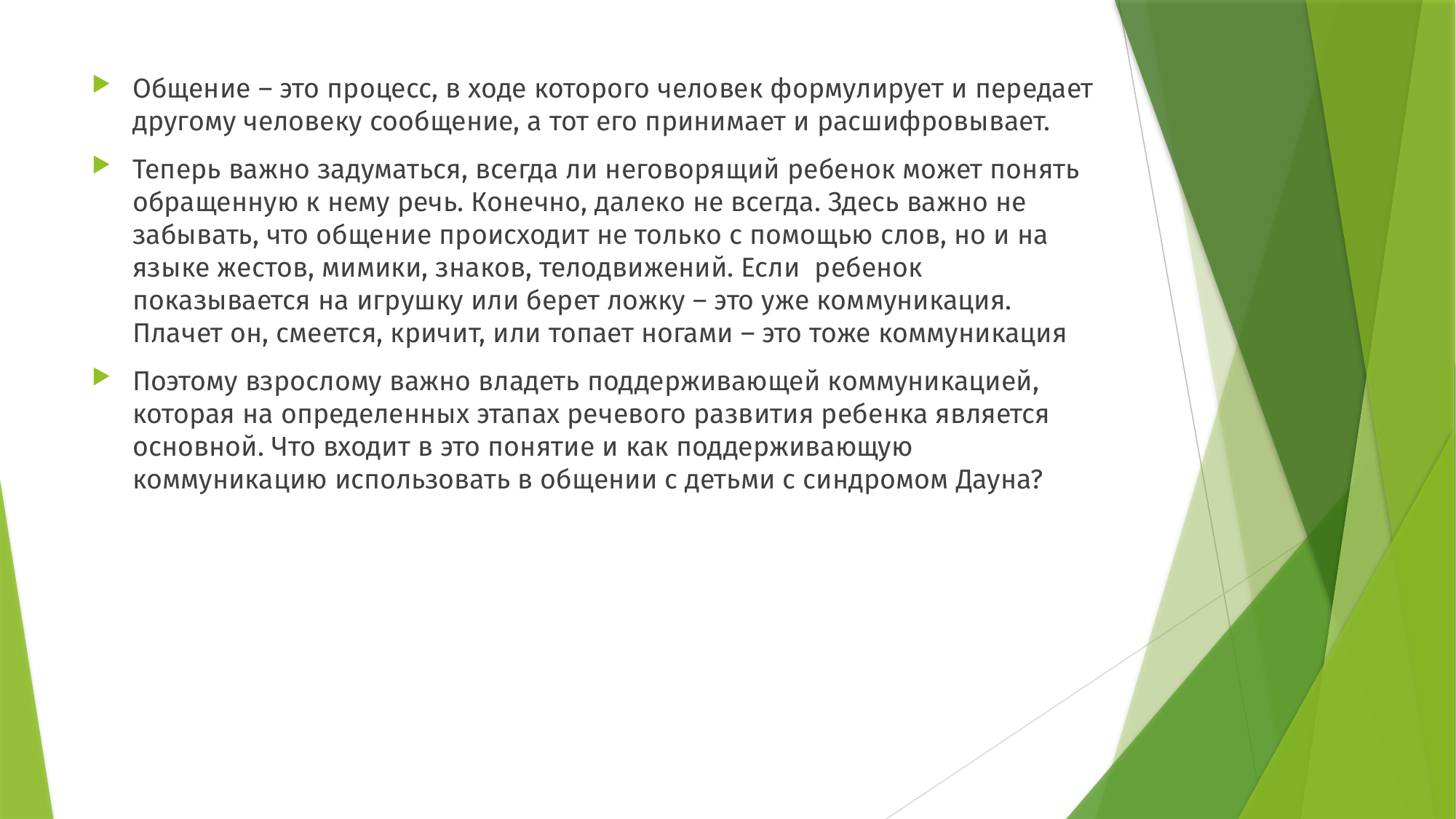

Общение – это процесс, в ходе которого человек формулирует и передает другому человеку сообщение, а тот его принимает и расшифровывает.
Теперь важно задуматься, всегда ли неговорящий ребенок может понять обращенную к нему речь. Конечно, далеко не всегда. Здесь важно не забывать, что общение происходит не только с помощью слов, но и на языке жестов, мимики, знаков, телодвижений. Если  ребенок показывается на игрушку или берет ложку – это уже коммуникация. Плачет он, смеется, кричит, или топает ногами – это тоже коммуникация
Поэтому взрослому важно владеть поддерживающей коммуникацией, которая на определенных этапах речевого развития ребенка является основной. Что входит в это понятие и как поддерживающую коммуникацию использовать в общении с детьми с синдромом Дауна?